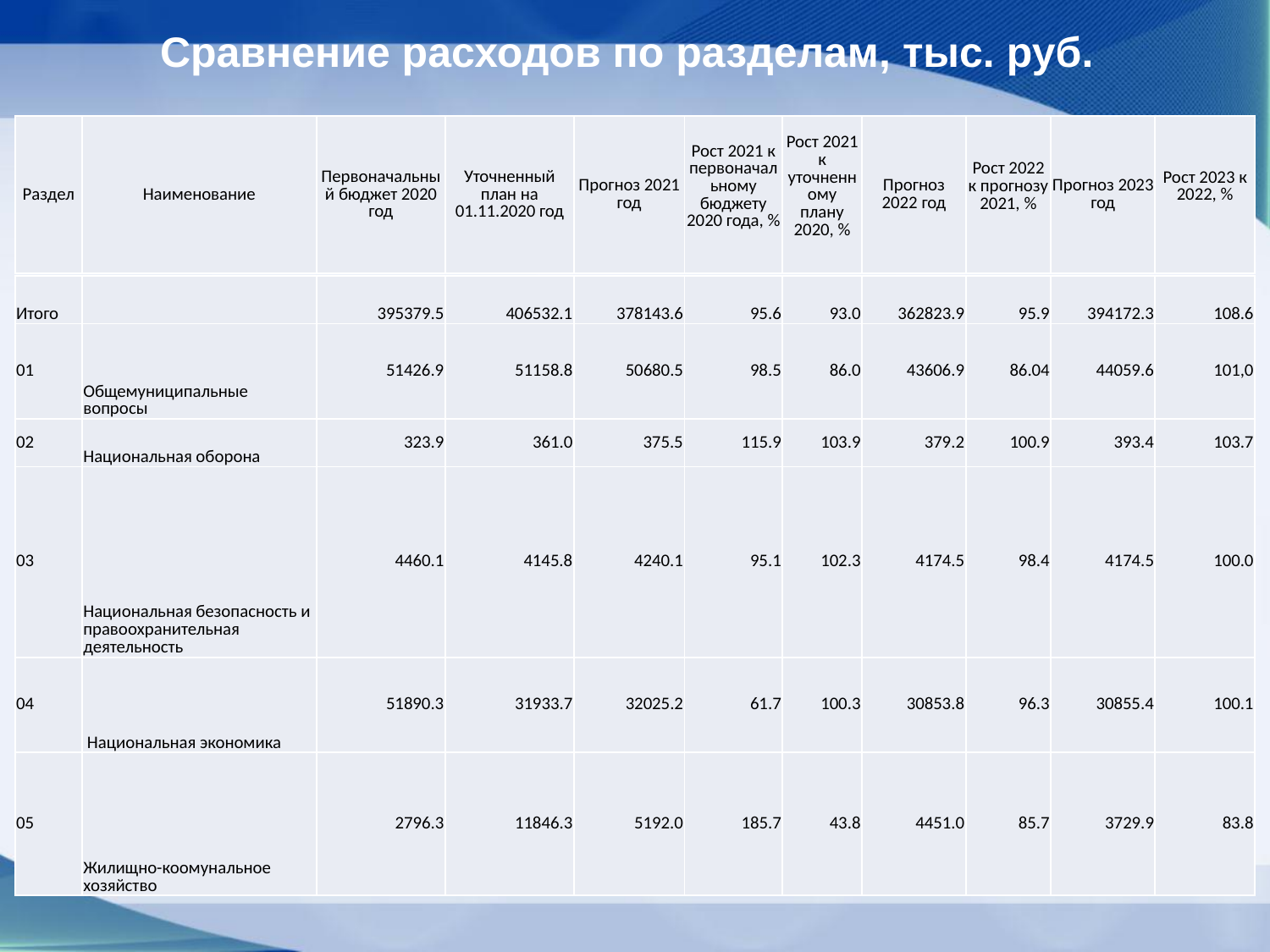

Сравнение расходов по разделам, тыс. руб.
| Раздел | Наименование | Первоначальный бюджет 2020 год | Уточненный план на 01.11.2020 год | Прогноз 2021 год | Рост 2021 к первоначальному бюджету 2020 года, % | Рост 2021 к уточненному плану 2020, % | Прогноз 2022 год | Рост 2022 к прогнозу 2021, % | Прогноз 2023 год | Рост 2023 к 2022, % |
| --- | --- | --- | --- | --- | --- | --- | --- | --- | --- | --- |
| Итого |  | 395379.5 | 406532.1 | 378143.6 | 95.6 | 93.0 | 362823.9 | 95.9 | 394172.3 | 108.6 |
| --- | --- | --- | --- | --- | --- | --- | --- | --- | --- | --- |
| 01 | Общемуниципальные вопросы | 51426.9 | 51158.8 | 50680.5 | 98.5 | 86.0 | 43606.9 | 86.04 | 44059.6 | 101,0 |
| 02 | Национальная оборона | 323.9 | 361.0 | 375.5 | 115.9 | 103.9 | 379.2 | 100.9 | 393.4 | 103.7 |
| 03 | Национальная безопасность и правоохранительная деятельность | 4460.1 | 4145.8 | 4240.1 | 95.1 | 102.3 | 4174.5 | 98.4 | 4174.5 | 100.0 |
| 04 | Национальная экономика | 51890.3 | 31933.7 | 32025.2 | 61.7 | 100.3 | 30853.8 | 96.3 | 30855.4 | 100.1 |
| 05 | Жилищно-коомунальное хозяйство | 2796.3 | 11846.3 | 5192.0 | 185.7 | 43.8 | 4451.0 | 85.7 | 3729.9 | 83.8 |